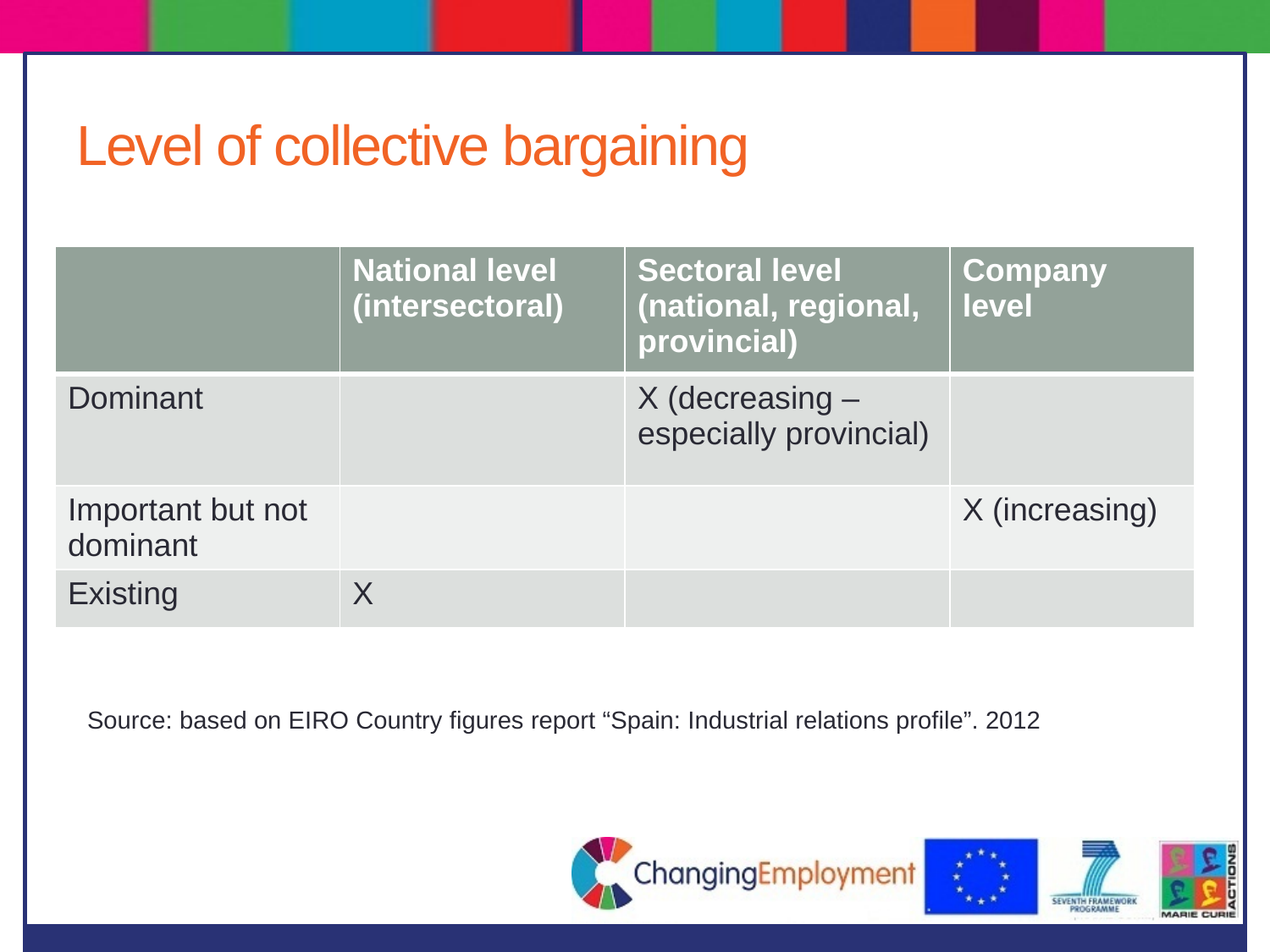

# Level of collective bargaining

|  | National level (intersectoral) | Sectoral level (national, regional, provincial) | Company level |
| --- | --- | --- | --- |
| Dominant |  | X (decreasing –especially provincial) |  |
| Important but not dominant |  |  | X (increasing) |
| Existing | X |  |  |
Source: based on EIRO Country figures report “Spain: Industrial relations profile”. 2012